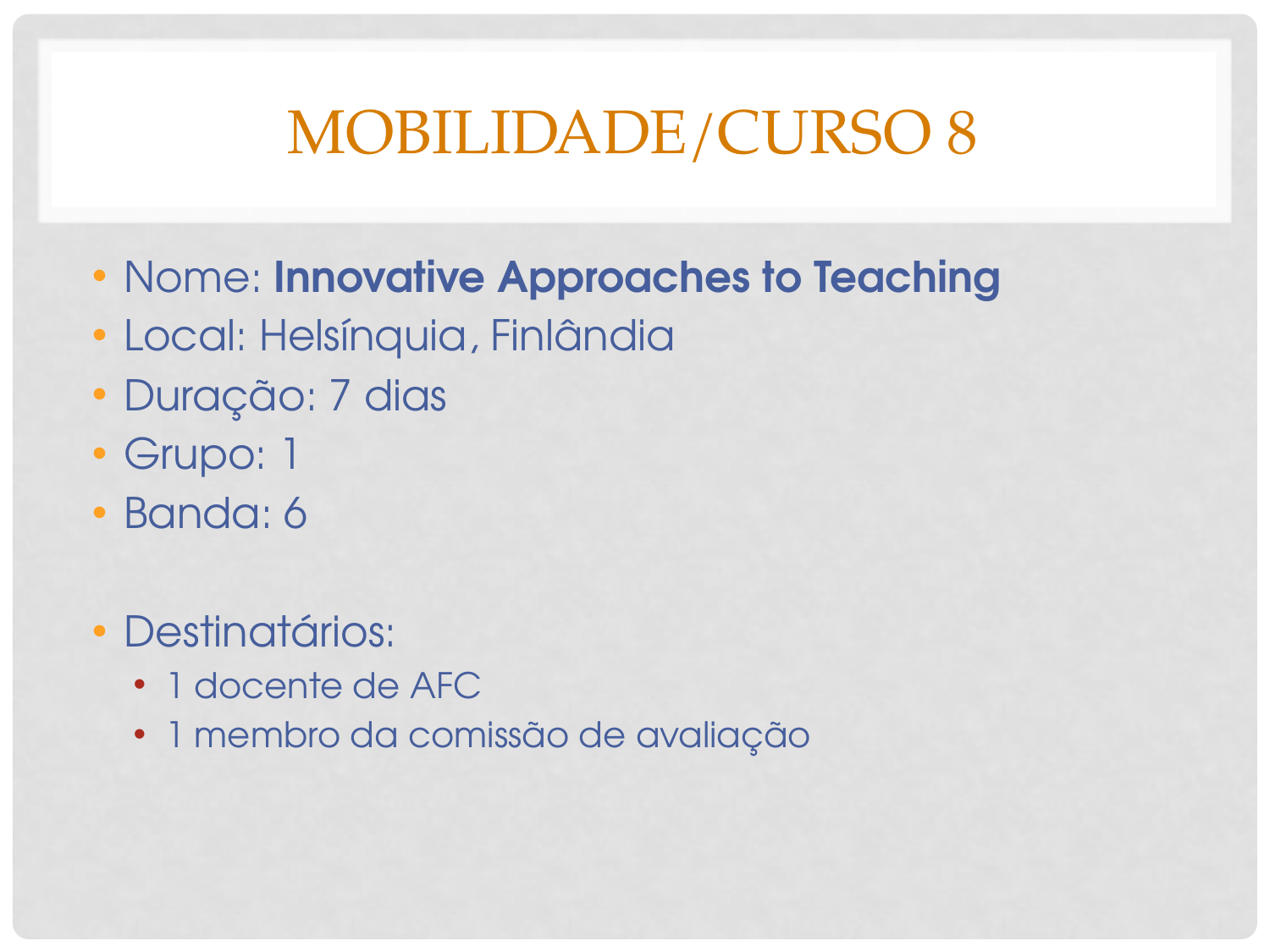

# Mobilidade/Curso 8
Nome: Innovative Approaches to Teaching
Local: Helsínquia, Finlândia
Duração: 7 dias
Grupo: 1
Banda: 6

Destinatários:
1 docente de AFC
1 membro da comissão de avaliação